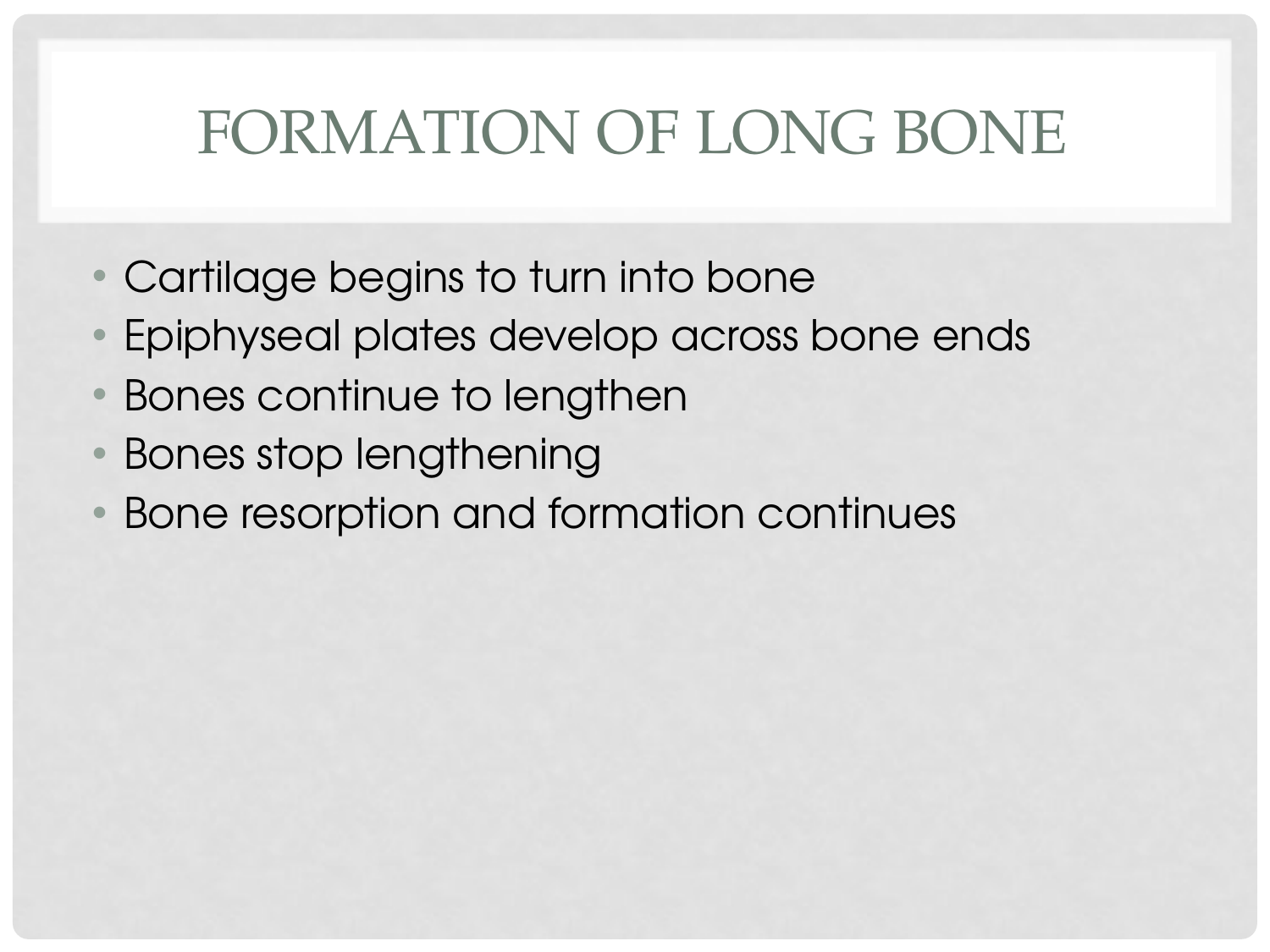

# Formation of long bone
Cartilage begins to turn into bone
Epiphyseal plates develop across bone ends
Bones continue to lengthen
Bones stop lengthening
Bone resorption and formation continues